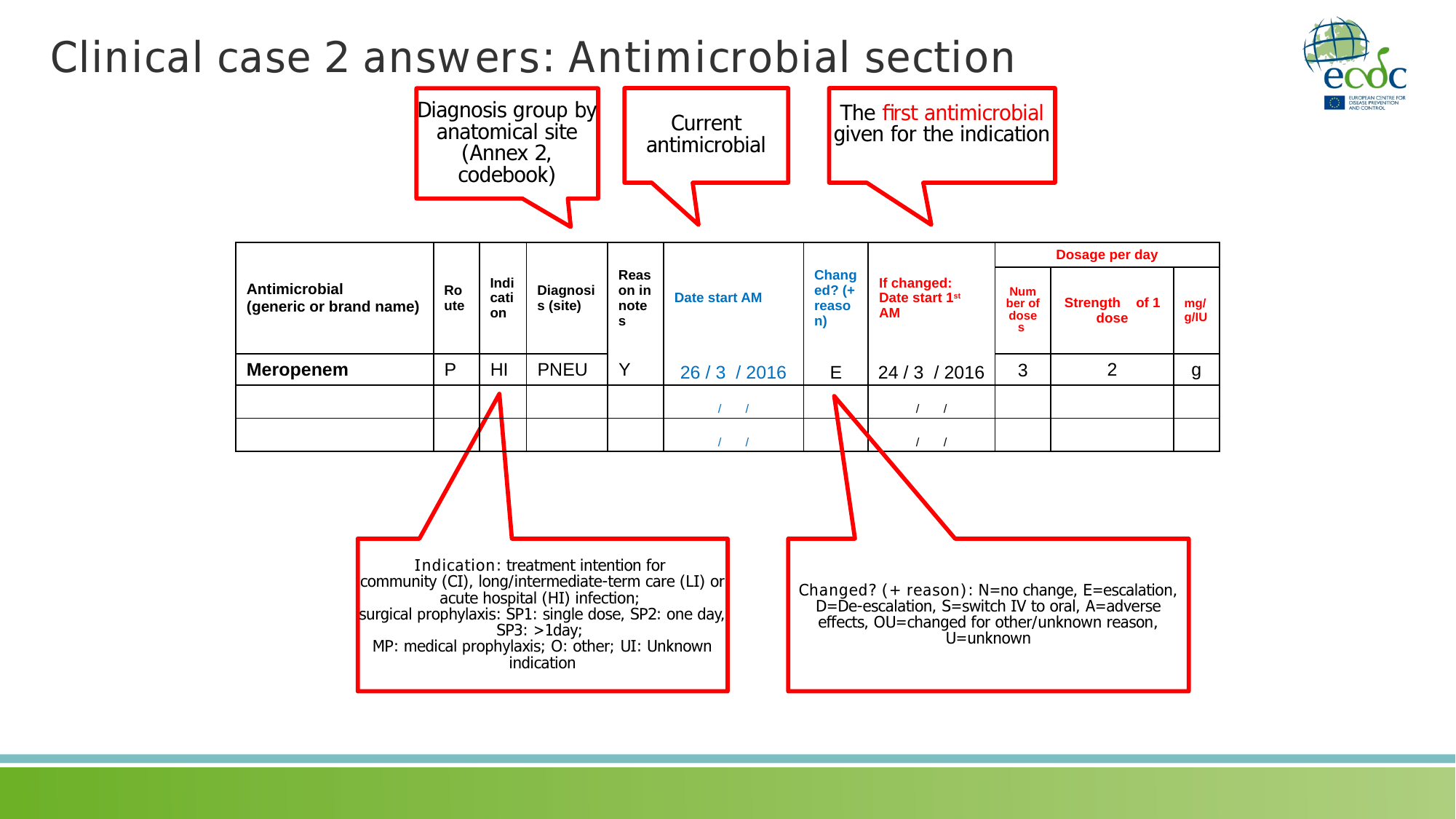

# Clinical case 2 answers: Antimicrobial section
Current antimicrobial
The first antimicrobial given for the indication

Diagnosis group by anatomical site
(Annex 2, codebook)
| Antimicrobial (generic or brand name) | Route | Indication | Diagnosis (site) | Reason in notes | Date start AM | Changed? (+ reason) | If changed: Date start 1st AM | Dosage per day |  |  |
| --- | --- | --- | --- | --- | --- | --- | --- | --- | --- | --- |
|  |  |  |  |  |  |  |  | Number of doses | Strength of 1 dose | mg/g/IU |
| Meropenem | P | HI | PNEU | Y | 26 / 3 / 2016 | E | 24 / 3 / 2016 | 3 | 2 | g |
|  |  |  |  |  | / / |  | / / |  |  |  |
|  |  |  |  |  | / / |  | / / |  |  |  |
Indication: treatment intention for
community (CI), long/intermediate-term care (LI) or acute hospital (HI) infection;
surgical prophylaxis: SP1: single dose, SP2: one day, SP3: >1day;
MP: medical prophylaxis; O: other; UI: Unknown indication
Changed? (+ reason): N=no change, E=escalation, D=De-escalation, S=switch IV to oral, A=adverse effects, OU=changed for other/unknown reason, U=unknown